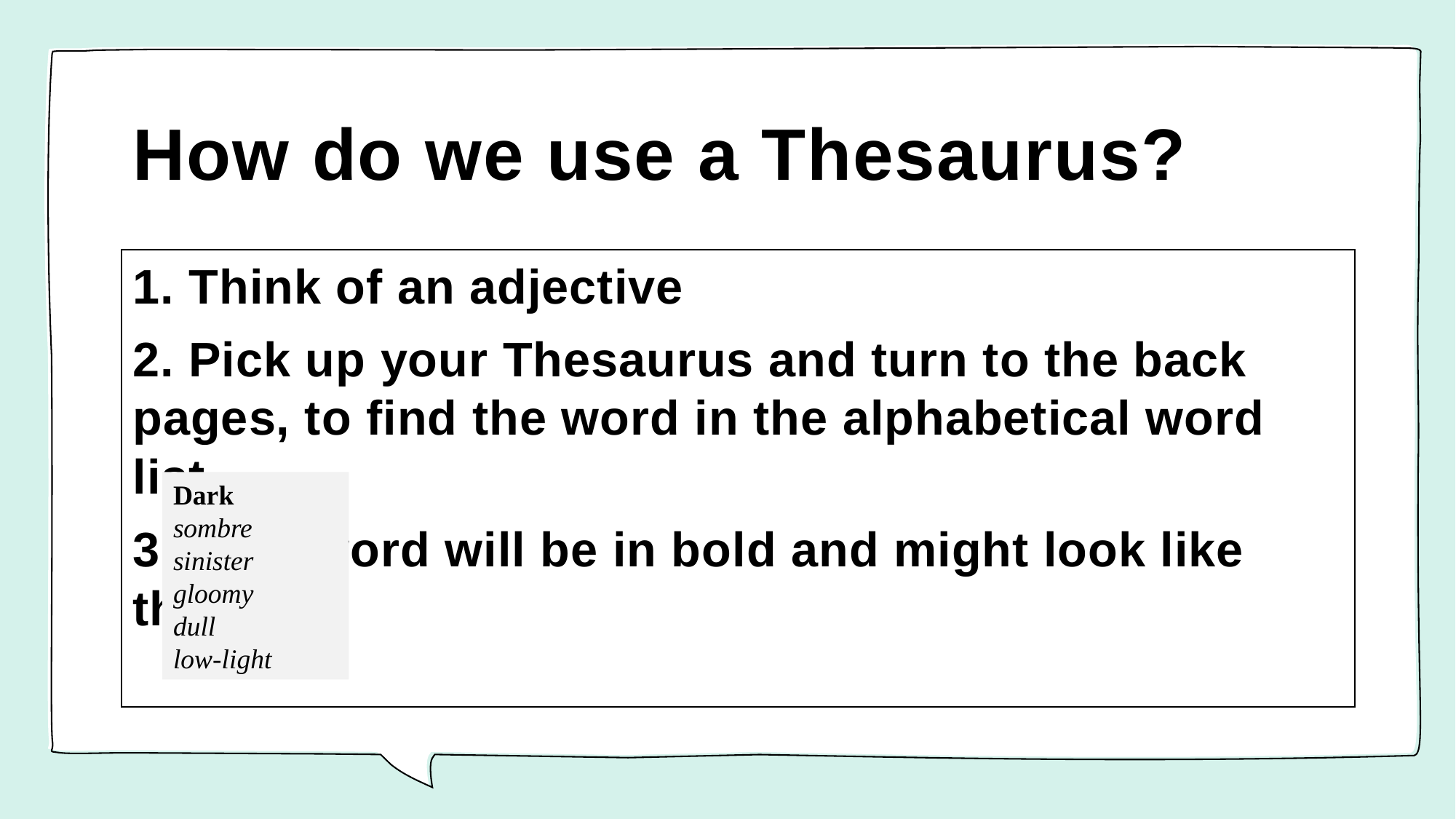

# How do we use a Thesaurus?
1. Think of an adjective
2. Pick up your Thesaurus and turn to the back pages, to find the word in the alphabetical word list
3. Your word will be in bold and might look like this:
Dark
sombre
sinister
gloomy
dull
low-light